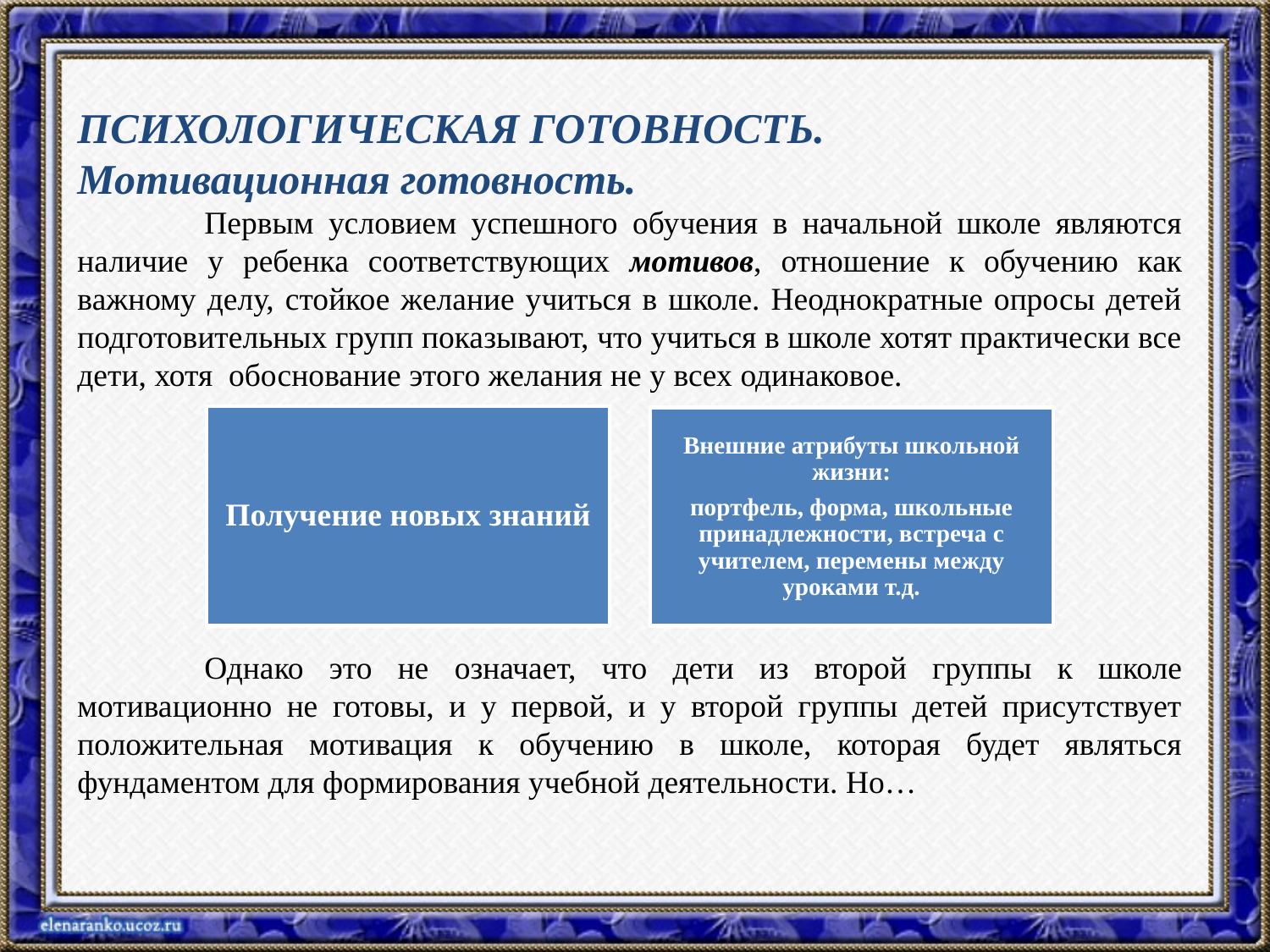

ПСИХОЛОГИЧЕСКАЯ ГОТОВНОСТЬ.
Мотивационная готовность.
	Первым условием успешного обучения в начальной школе являются наличие у ребенка соответствующих мотивов, отношение к обучению как важному делу, стойкое желание учиться в школе. Неоднократные опросы детей подготовительных групп показывают, что учиться в школе хотят практически все дети, хотя  обоснование этого желания не у всех одинаковое.

	Однако это не означает, что дети из второй группы к школе мотивационно не готовы, и у первой, и у второй группы детей присутствует положительная мотивация к обучению в школе, которая будет являться фундаментом для формирования учебной деятельности. Но…
Получение новых знаний
Внешние атрибуты школьной жизни:
портфель, форма, школьные принадлежности, встреча с учителем, перемены между уроками т.д.